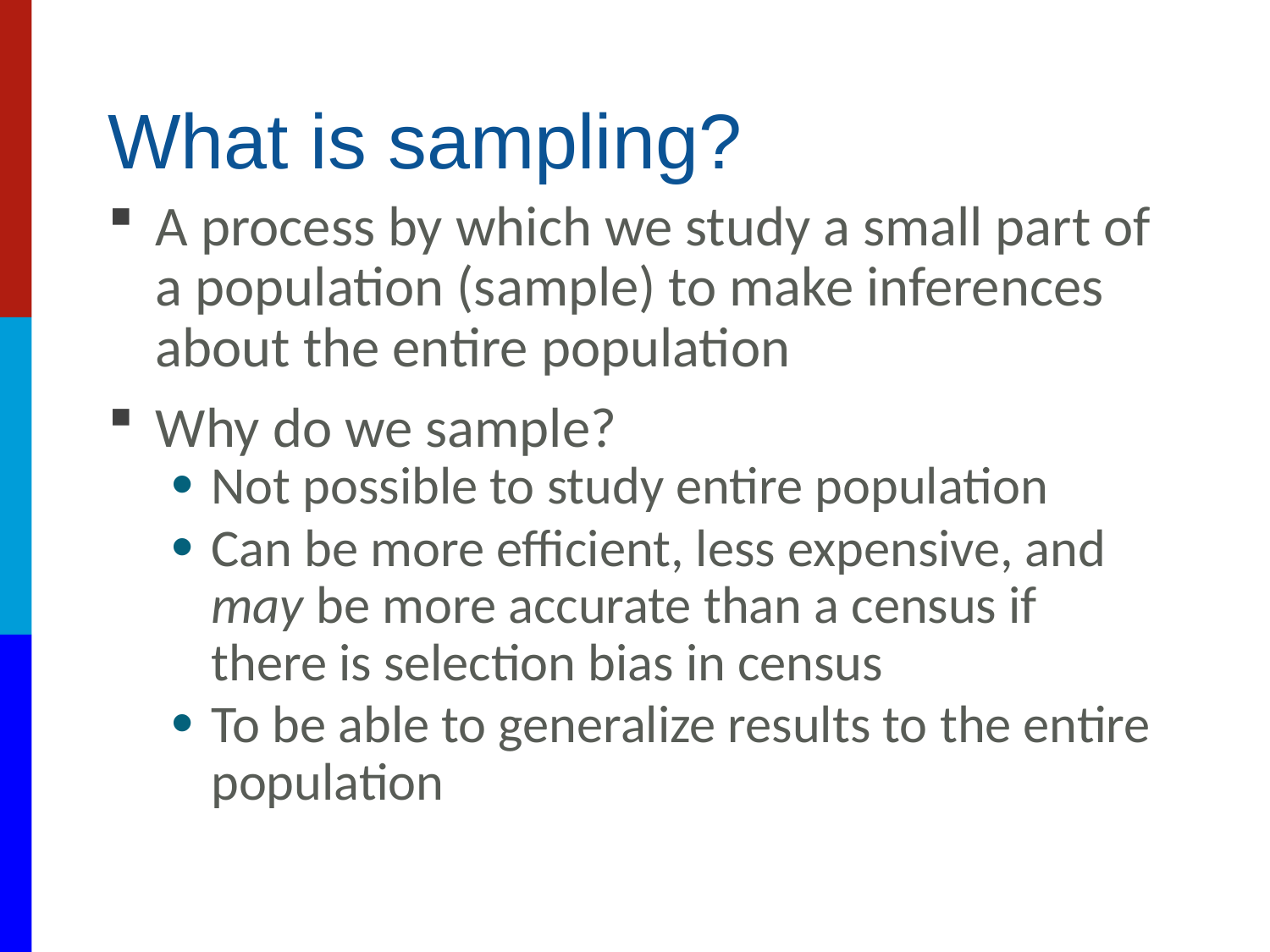

# What is sampling?
A process by which we study a small part of a population (sample) to make inferences about the entire population
Why do we sample?
Not possible to study entire population
Can be more efficient, less expensive, and may be more accurate than a census if there is selection bias in census
To be able to generalize results to the entire population